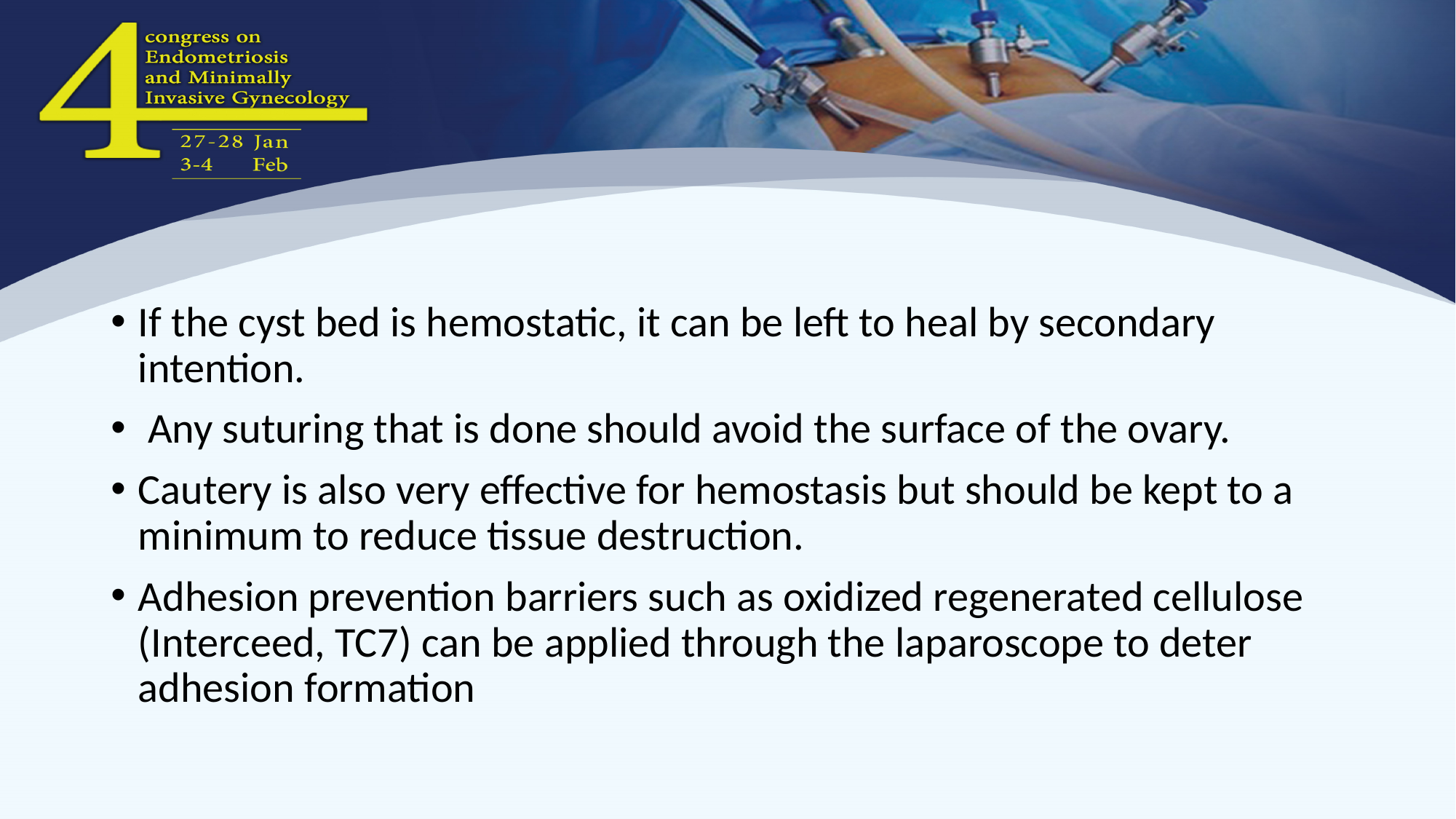

#
If the cyst bed is hemostatic, it can be left to heal by secondary intention.
 Any suturing that is done should avoid the surface of the ovary.
Cautery is also very effective for hemostasis but should be kept to a minimum to reduce tissue destruction.
Adhesion prevention barriers such as oxidized regenerated cellulose (Interceed, TC7) can be applied through the laparoscope to deter adhesion formation